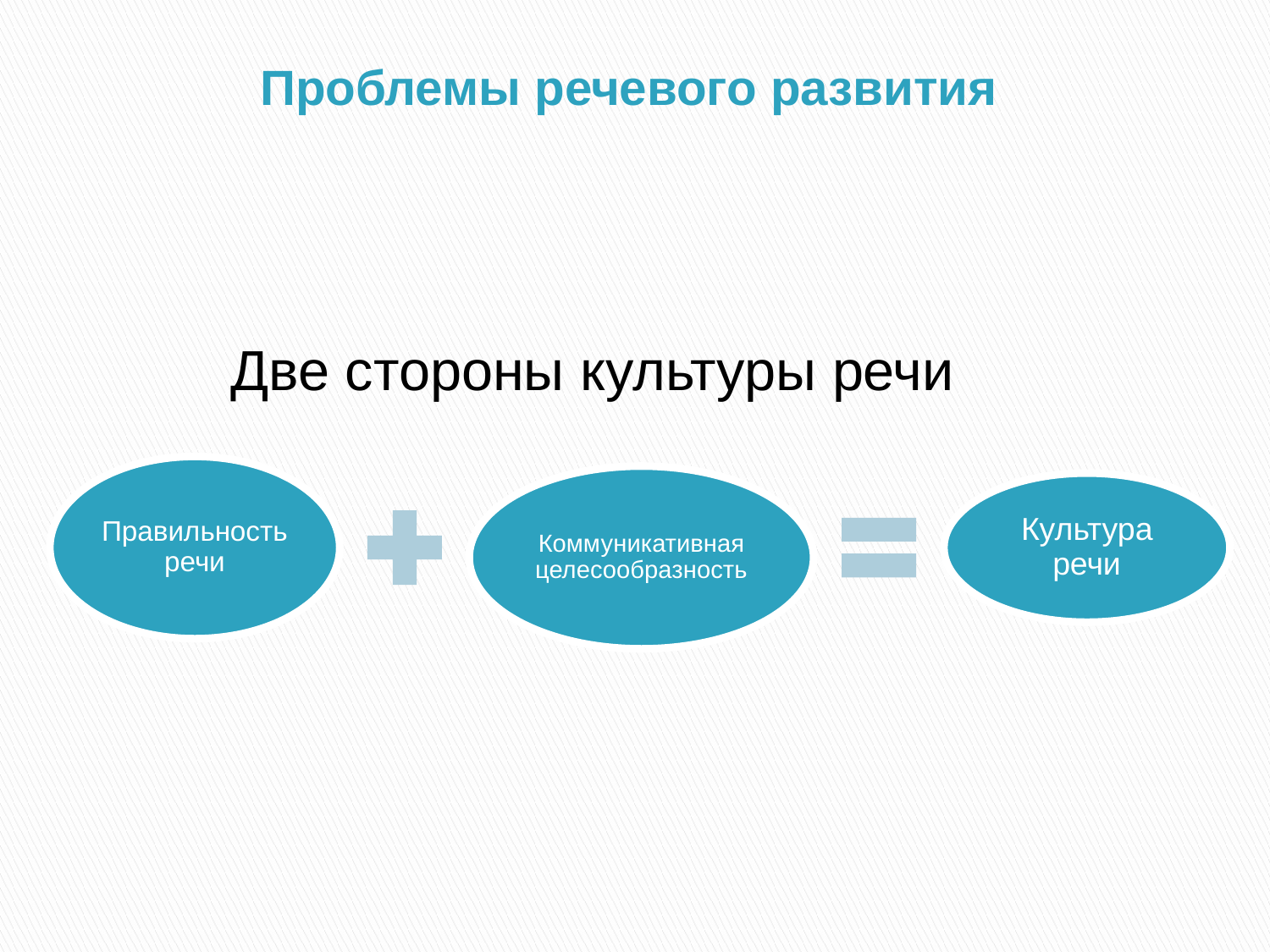

# Проблемы речевого развития

      Две стороны культуры речи
Правильность речи

Коммуникативная целесообразность

Культура речи